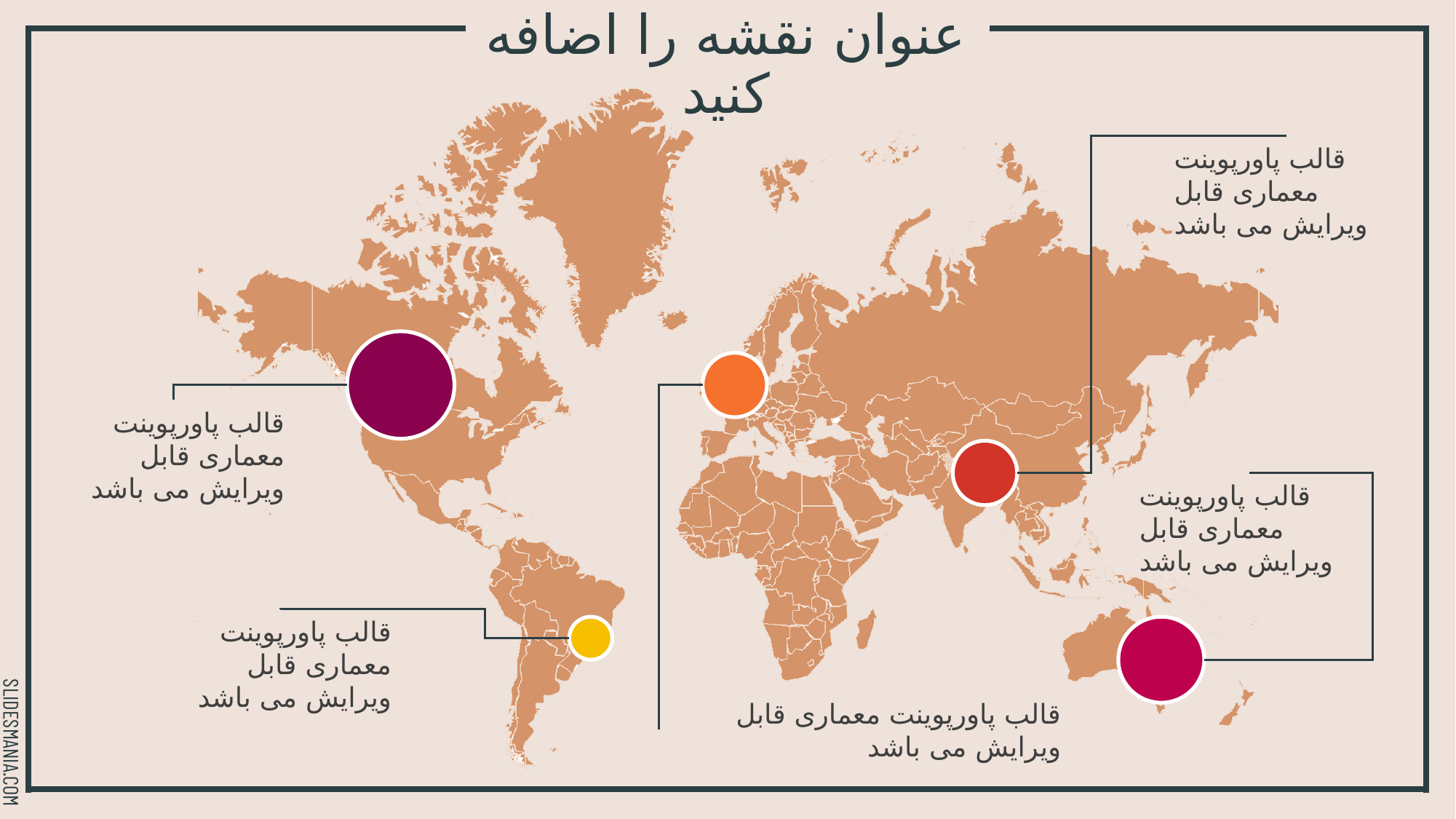

عنوان نقشه را اضافه کنید
قالب پاورپوینت معماری قابل ویرایش می باشد

قالب پاورپوینت معماری قابل ویرایش می باشد

قالب پاورپوینت معماری قابل ویرایش می باشد
قالب پاورپوینت معماری قابل ویرایش می باشد

قالب پاورپوینت معماری قابل ویرایش می باشد